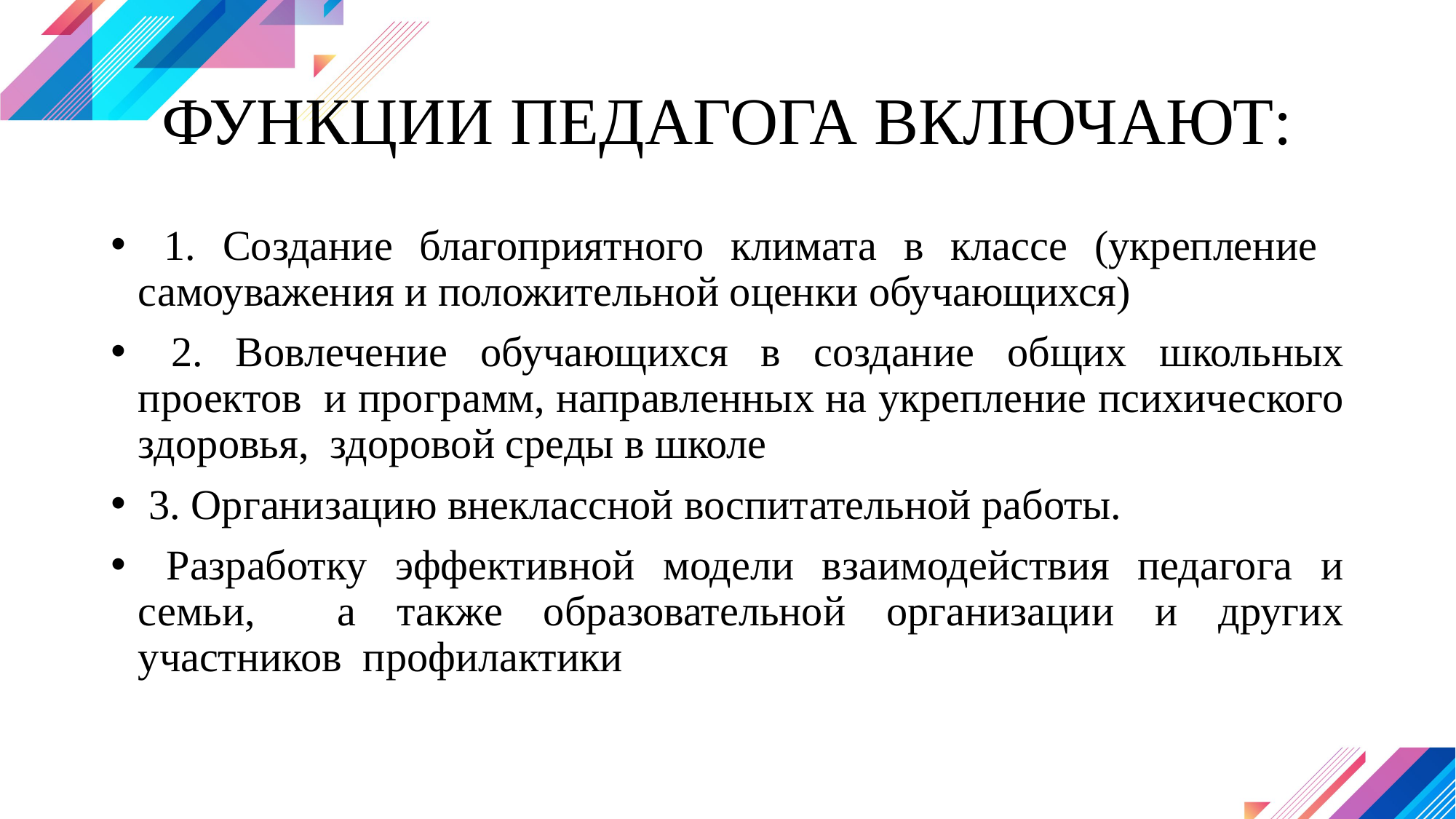

ФУНКЦИИ ПЕДАГОГА ВКЛЮЧАЮТ:
 1. Создание благоприятного климата в классе (укрепление  самоуважения и положительной оценки обучающихся)
 2. Вовлечение обучающихся в создание общих школьных проектов  и программ, направленных на укрепление психического здоровья,  здоровой среды в школе
 3. Организацию внеклассной воспитательной работы.
 Разработку эффективной модели взаимодействия педагога и семьи,  а также образовательной организации и других участников  профилактики